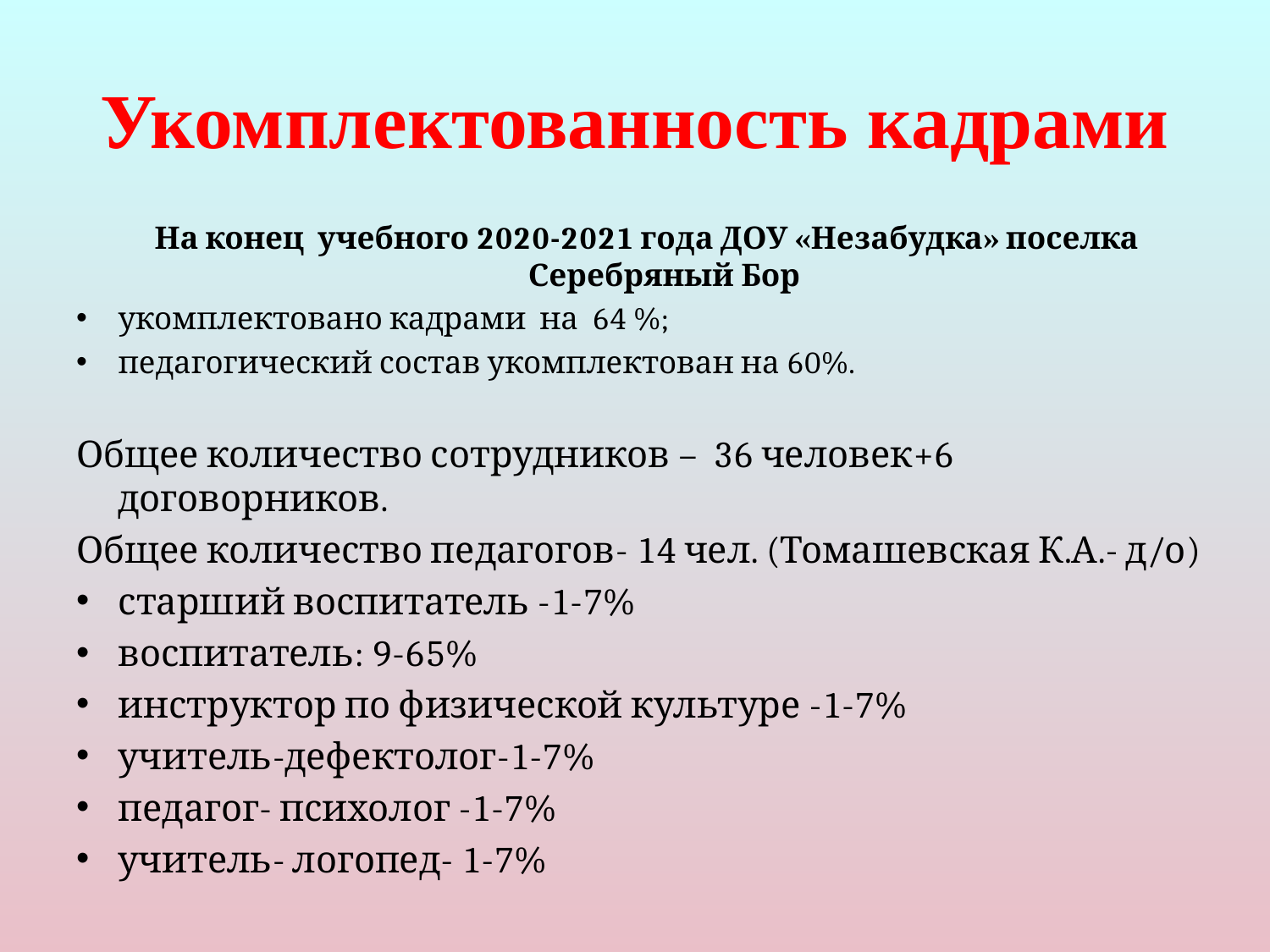

# Укомплектованность кадрами

На конец  учебного 2020-2021 года ДОУ «Незабудка» поселка Серебряный Бор
укомплектовано кадрами  на  64 %;
педагогический состав укомплектован на 60%.

Общее количество сотрудников –  36 человек+6 договорников.
Общее количество педагогов- 14 чел. (Томашевская К.А.- д/о)
старший воспитатель -1-7%
воспитатель: 9-65%
инструктор по физической культуре -1-7%
учитель-дефектолог-1-7%
педагог- психолог -1-7%
учитель- логопед- 1-7%